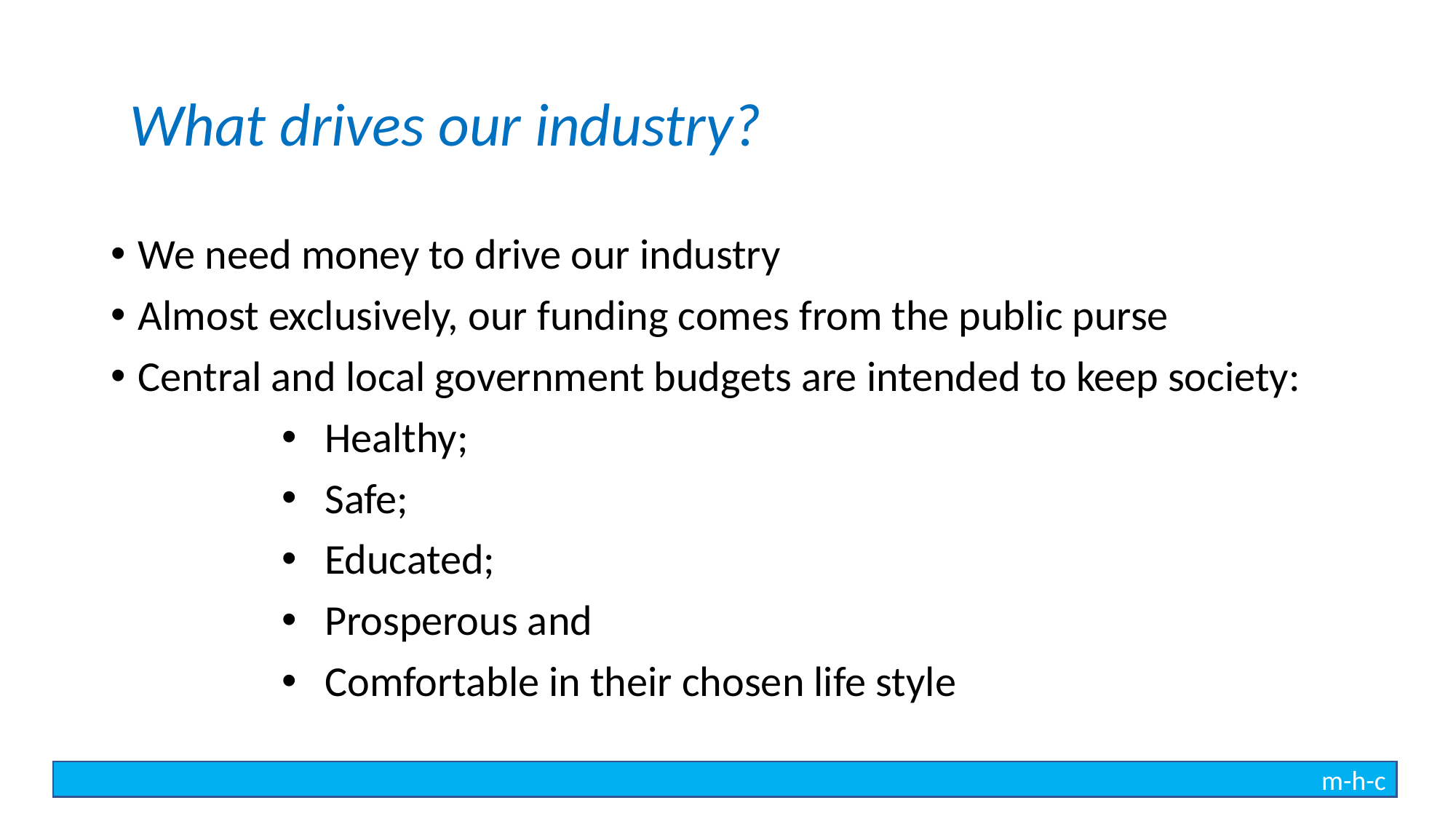

What drives our industry?
We need money to drive our industry
Almost exclusively, our funding comes from the public purse
Central and local government budgets are intended to keep society:
Healthy;
Safe;
Educated;
Prosperous and
Comfortable in their chosen life style

m-h-c